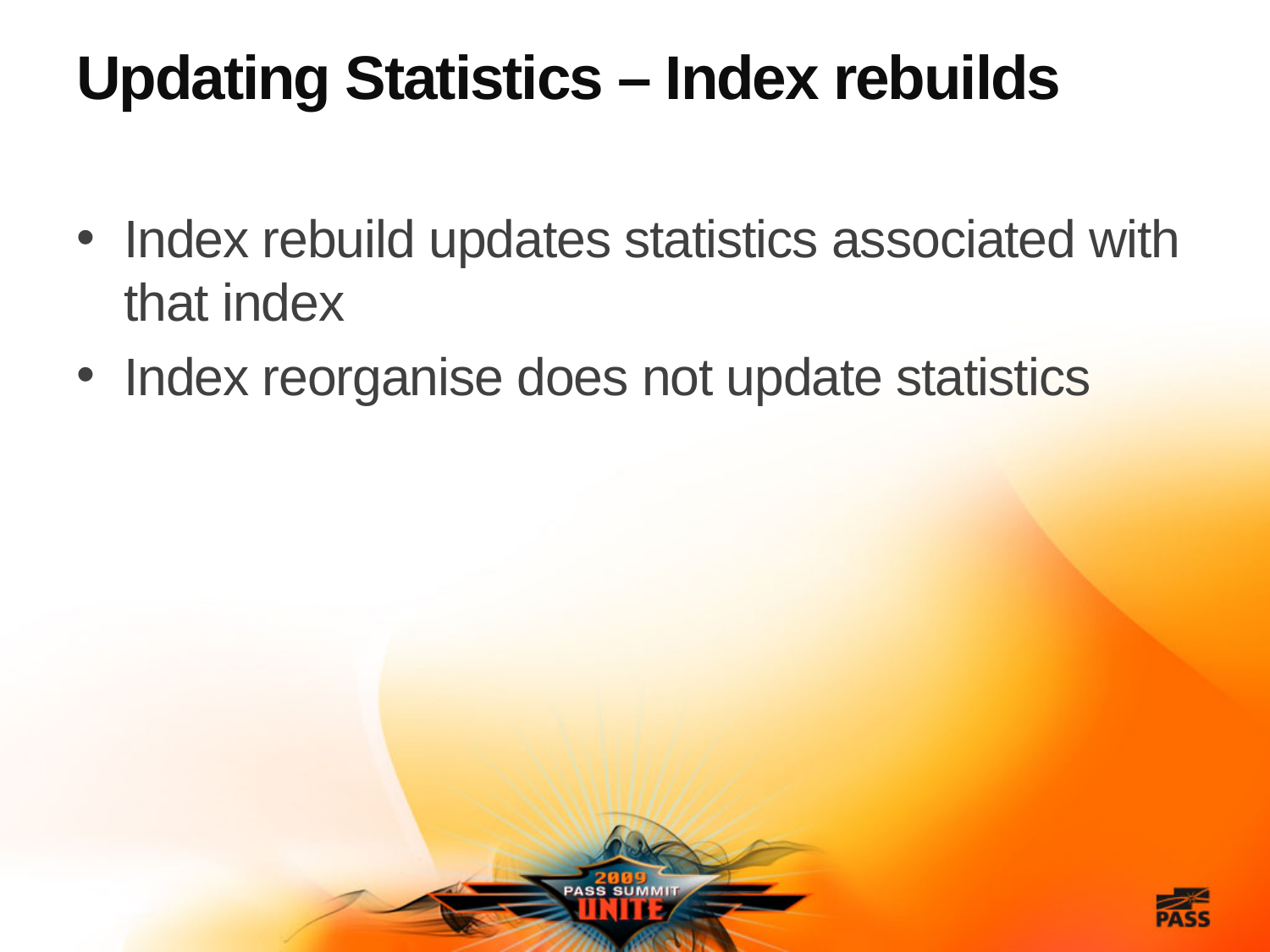

# Updating Statistics – Index rebuilds
Index rebuild updates statistics associated with that index
Index reorganise does not update statistics